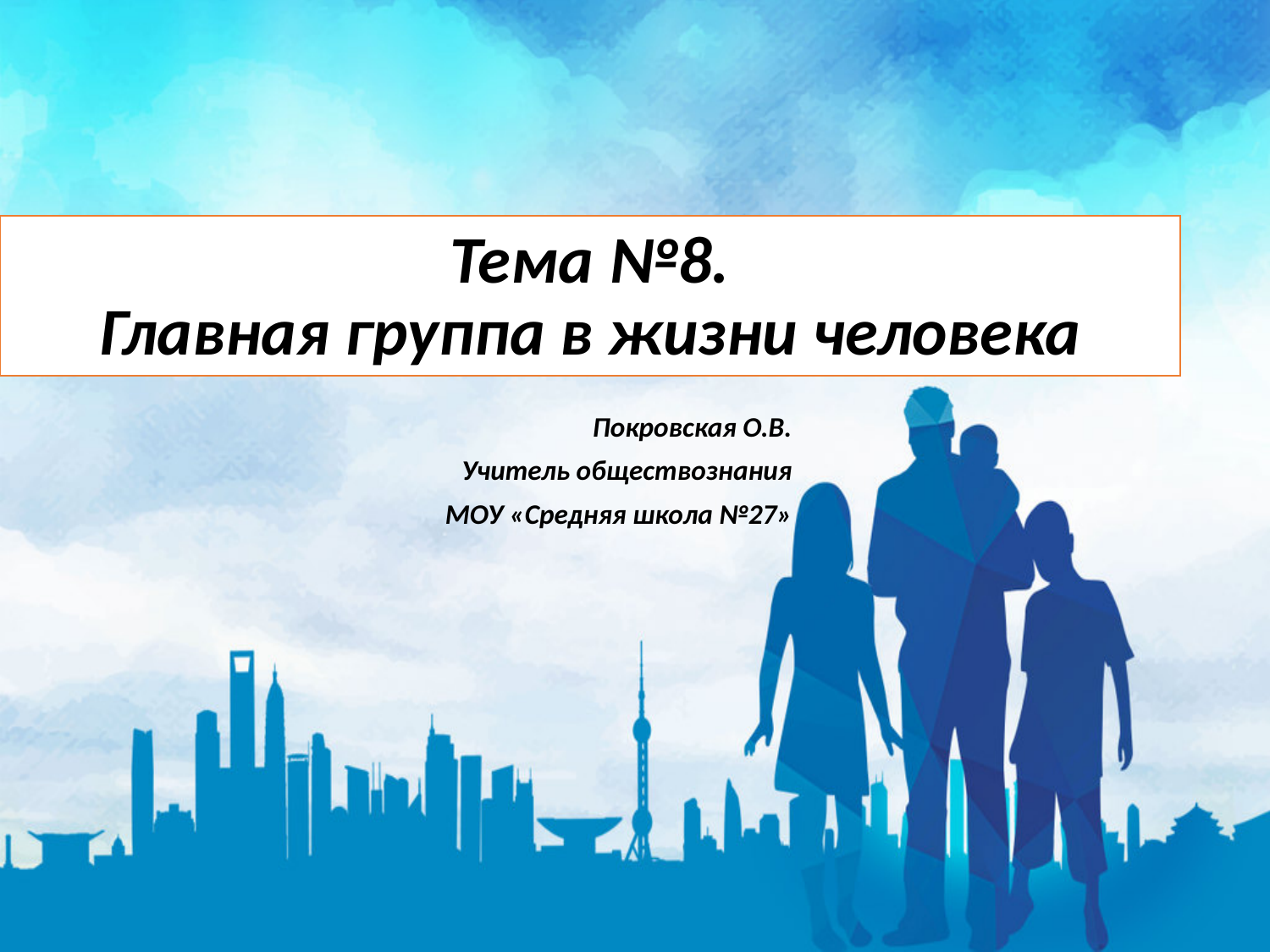

# Тема №8. Главная группа в жизни человека
Покровская О.В.
Учитель обществознания
МОУ «Средняя школа №27»